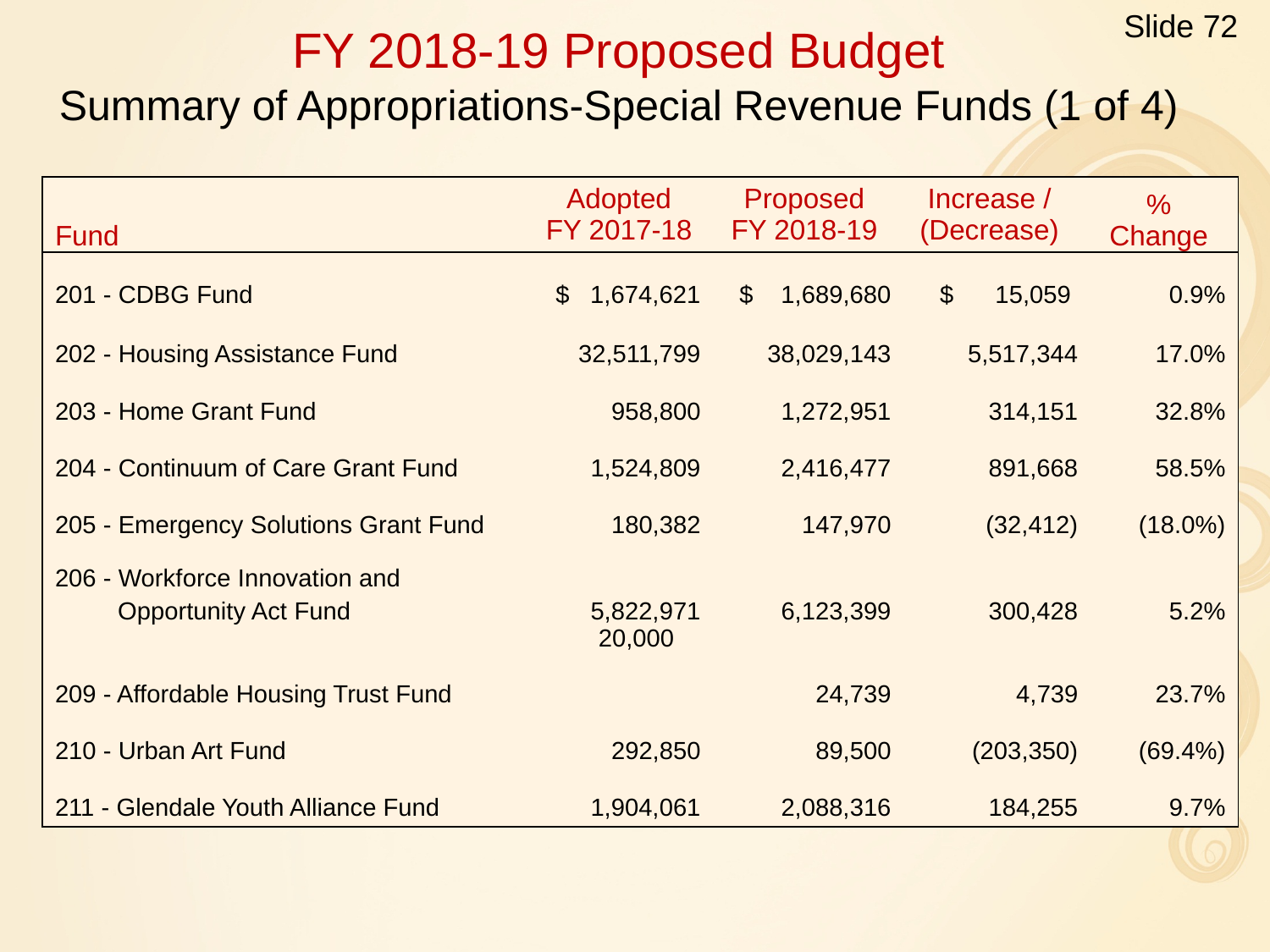

Slide 72
# FY 2018-19 Proposed Budget Summary of Appropriations-Special Revenue Funds (1 of 4)
| Fund | Adopted FY 2017-18 | Proposed FY 2018-19 | Increase / (Decrease) | % Change |
| --- | --- | --- | --- | --- |
| 201 - CDBG Fund | $ 1,674,621 | $ 1,689,680 | $ 15,059 | 0.9% |
| 202 - Housing Assistance Fund | 32,511,799 | 38,029,143 | 5,517,344 | 17.0% |
| 203 - Home Grant Fund | 958,800 | 1,272,951 | 314,151 | 32.8% |
| 204 - Continuum of Care Grant Fund | 1,524,809 | 2,416,477 | 891,668 | 58.5% |
| 205 - Emergency Solutions Grant Fund | 180,382 | 147,970 | (32,412) | (18.0%) |
| 206 - Workforce Innovation and Opportunity Act Fund | 5,822,971 | 6,123,399 | 300,428 | 5.2% |
| 209 - Affordable Housing Trust Fund | 20,000 | 24,739 | 4,739 | 23.7% |
| 210 - Urban Art Fund | 292,850 | 89,500 | (203,350) | (69.4%) |
| 211 - Glendale Youth Alliance Fund | 1,904,061 | 2,088,316 | 184,255 | 9.7% |
|  |  |  |  |  |